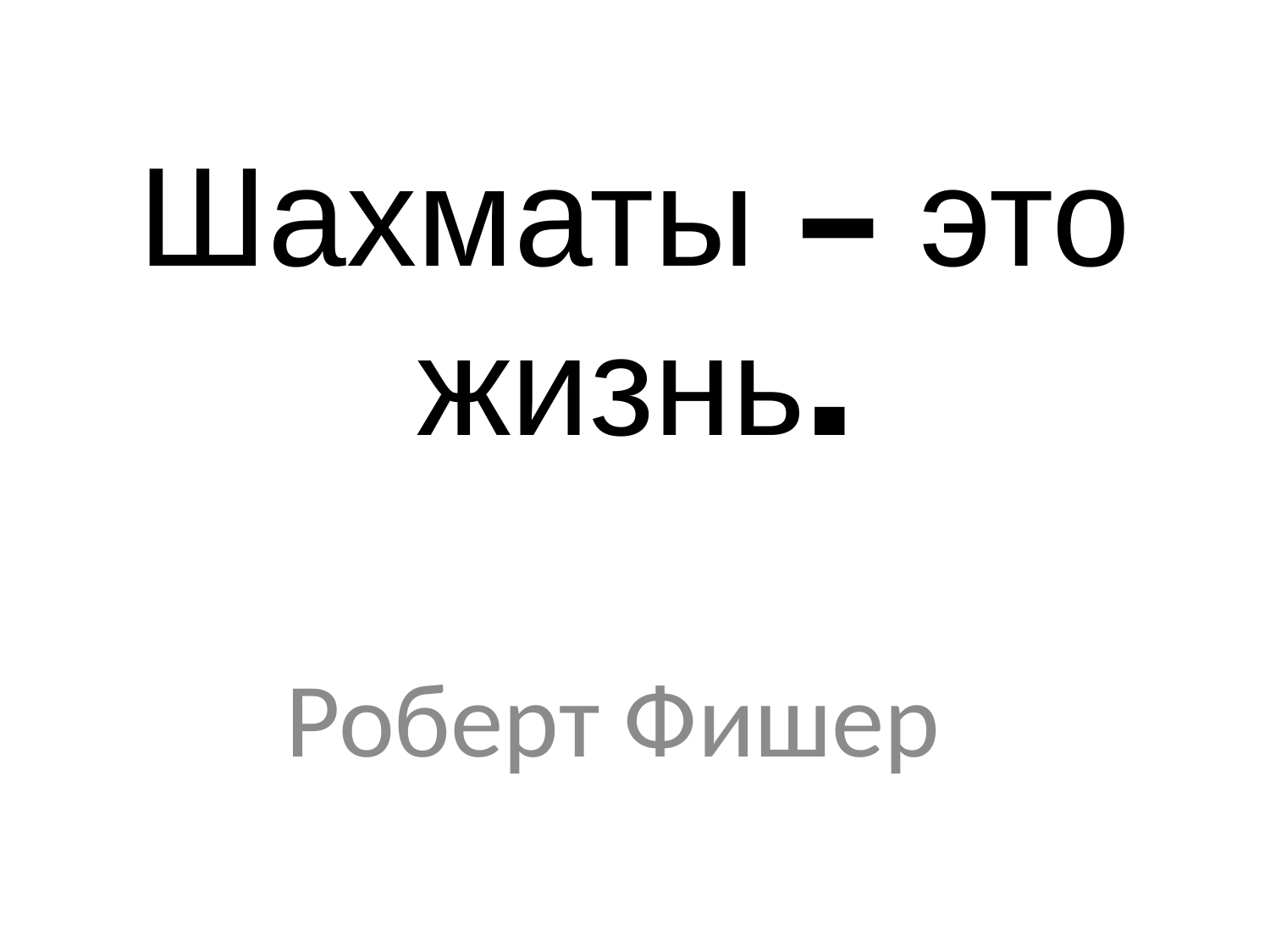

# Шахматы – это жизнь.
Роберт Фишер